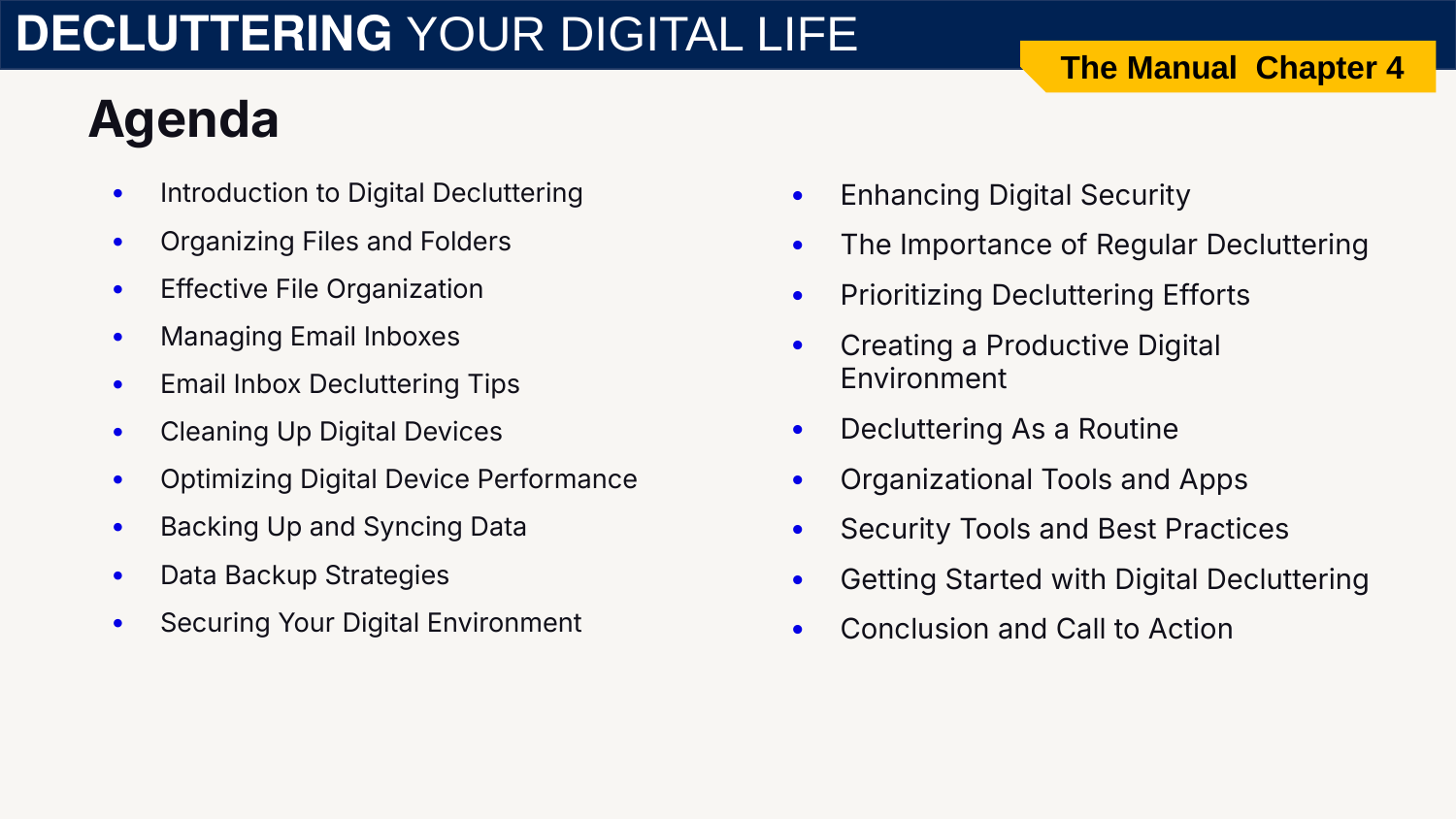

DECLUTTERING YOUR DIGITAL LIFE
The Manual  Chapter 4

# Agenda
Enhancing Digital Security
The Importance of Regular Decluttering
Prioritizing Decluttering Efforts
Creating a Productive Digital Environment
Decluttering As a Routine
Organizational Tools and Apps
Security Tools and Best Practices
Getting Started with Digital Decluttering
Conclusion and Call to Action
Introduction to Digital Decluttering
Organizing Files and Folders
Effective File Organization
Managing Email Inboxes
Email Inbox Decluttering Tips
Cleaning Up Digital Devices
Optimizing Digital Device Performance
Backing Up and Syncing Data
Data Backup Strategies
Securing Your Digital Environment